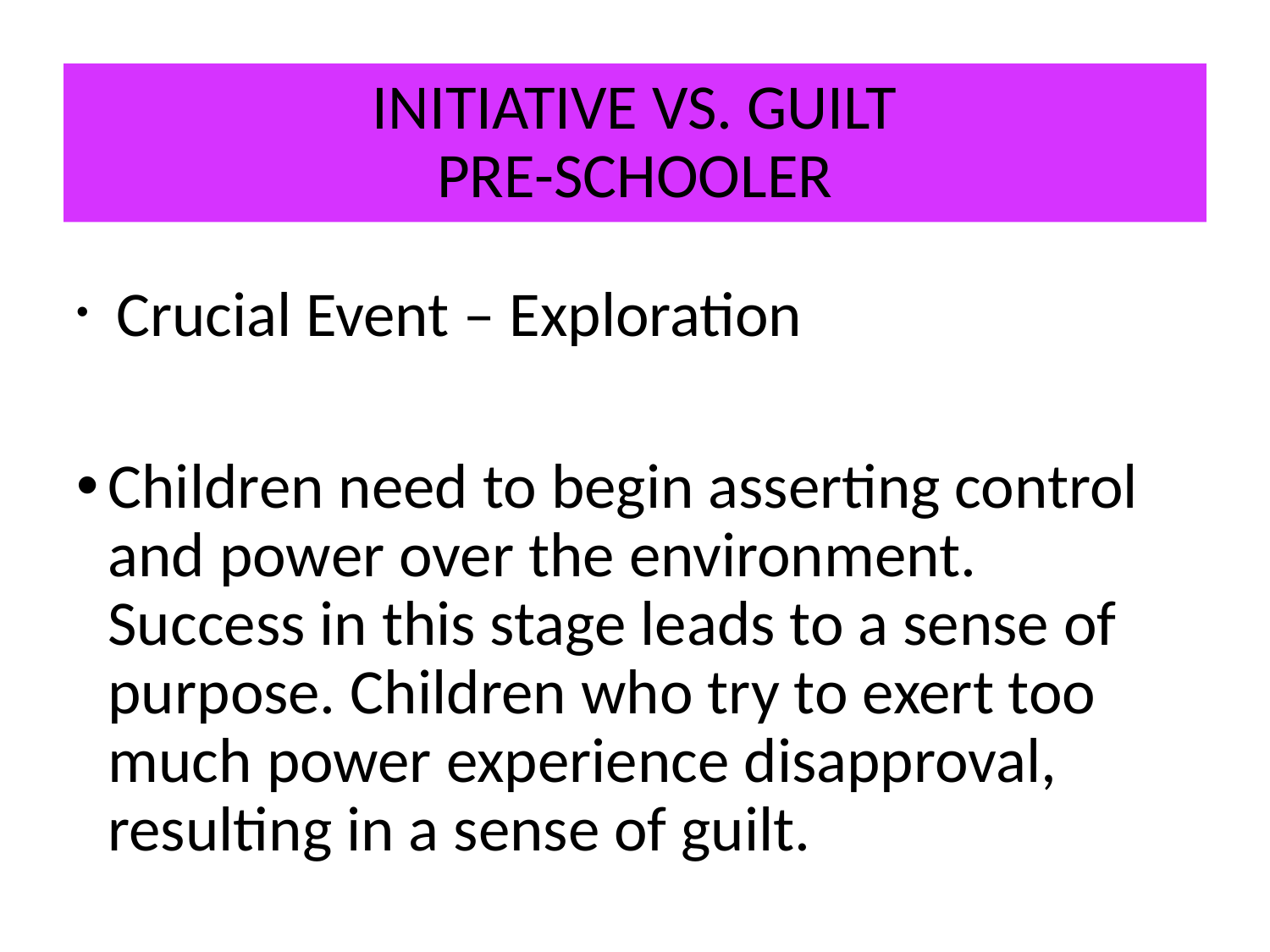

# INITIATIVE VS. GUILT PRE-SCHOOLER
 Crucial Event – Exploration

Children need to begin asserting control and power over the environment.  Success in this stage leads to a sense of purpose. Children who try to exert too much power experience disapproval, resulting in a sense of guilt.